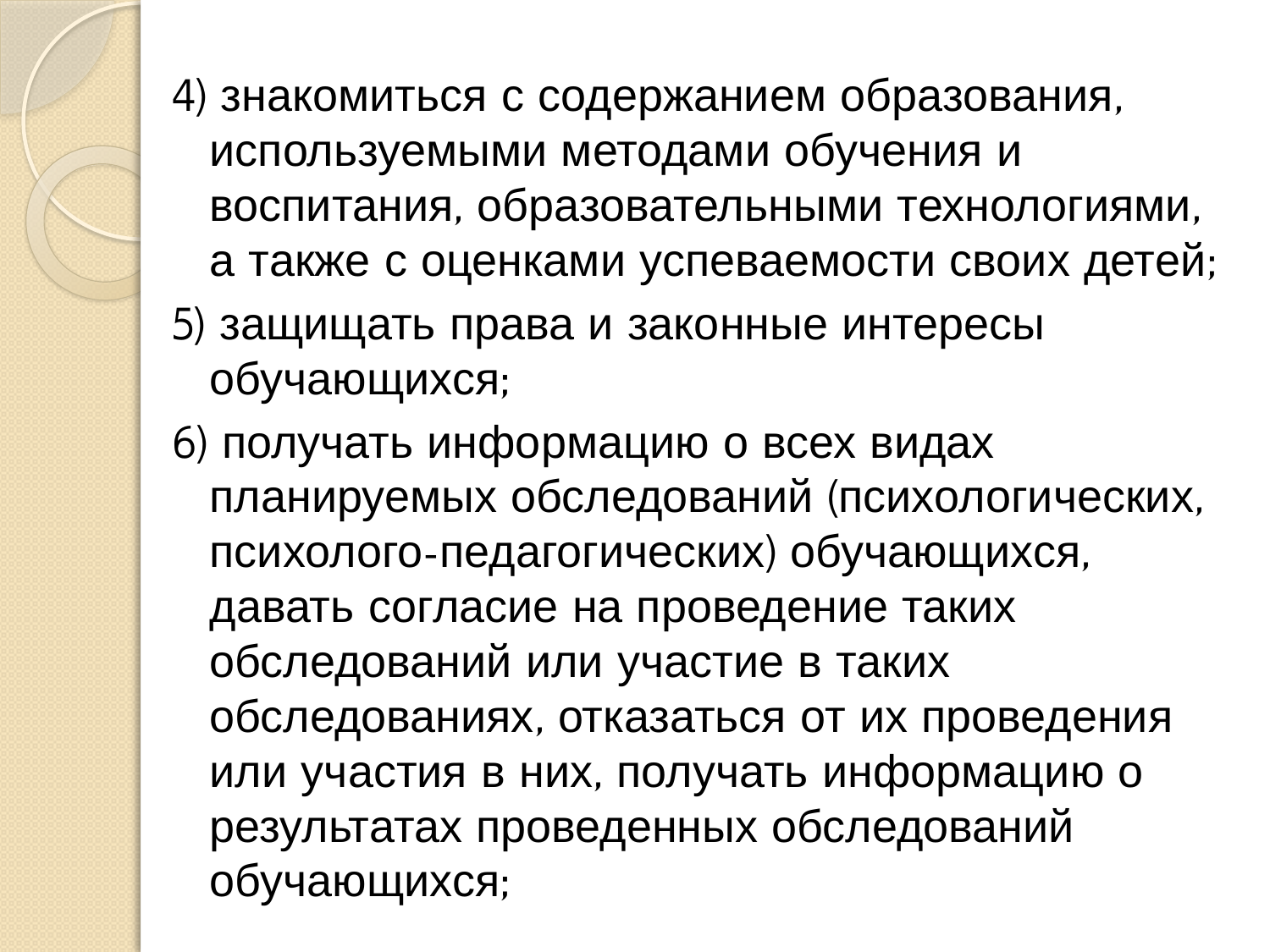

#
4) знакомиться с содержанием образования, используемыми методами обучения и воспитания, образовательными технологиями, а также с оценками успеваемости своих детей;
5) защищать права и законные интересы обучающихся;
6) получать информацию о всех видах планируемых обследований (психологических, психолого-педагогических) обучающихся, давать согласие на проведение таких обследований или участие в таких обследованиях, отказаться от их проведения или участия в них, получать информацию о результатах проведенных обследований обучающихся;